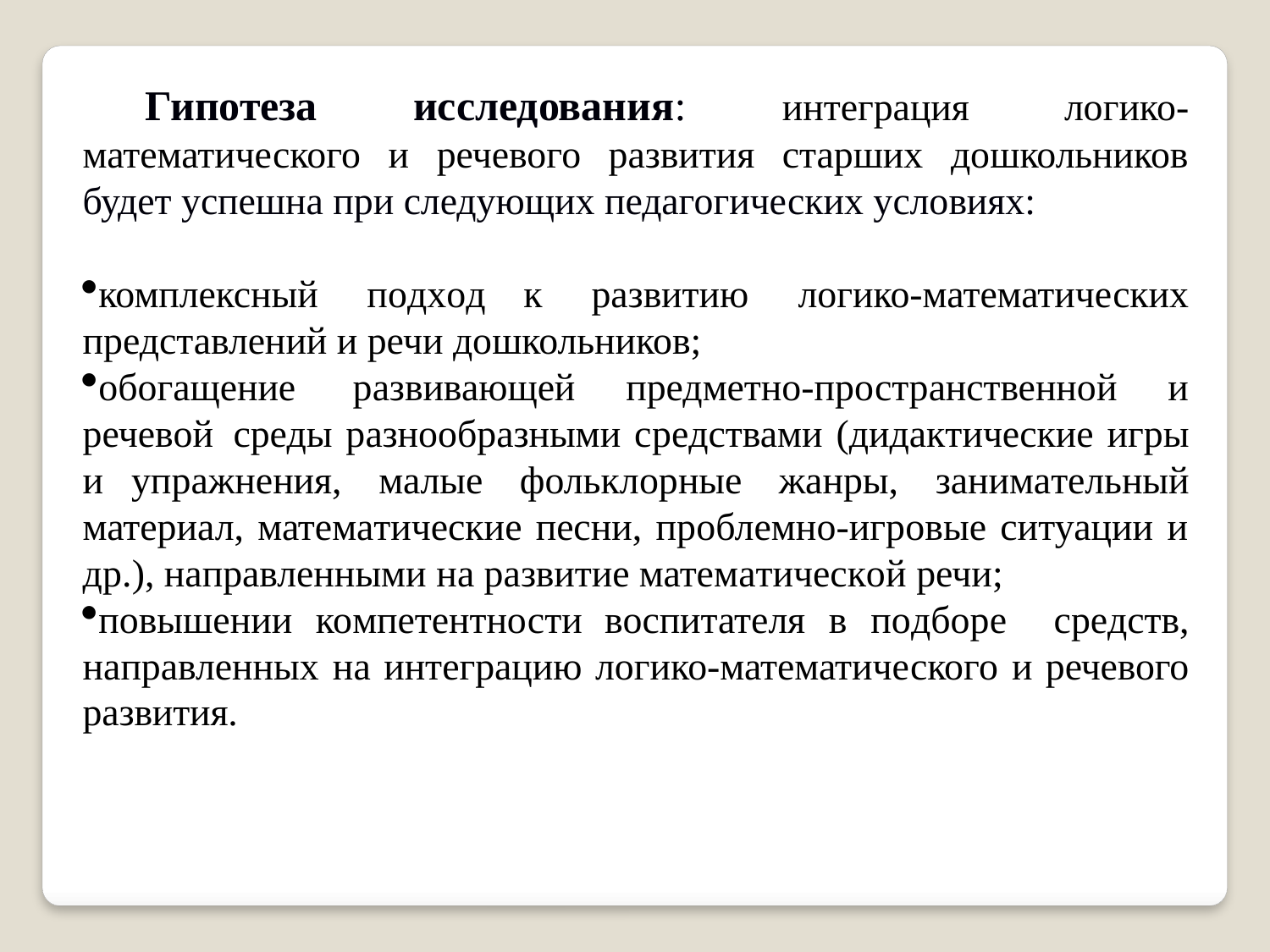

Гипотеза исследования: интеграция логико-математического и речевого развития старших дошкольников будет успешна при следующих педагогических условиях:

комплексный подход к развитию логико-математических представлений и речи дошкольников;
обогащение развивающей предметно-пространственной и речевой среды разнообразными средствами (дидактические игры и упражнения, малые фольклорные жанры, занимательный материал, математические песни, проблемно-игровые ситуации и др.), направленными на развитие математической речи;
повышении компетентности	воспитателя в подборе  средств, направленных на интеграцию логико-математического и речевого развития.